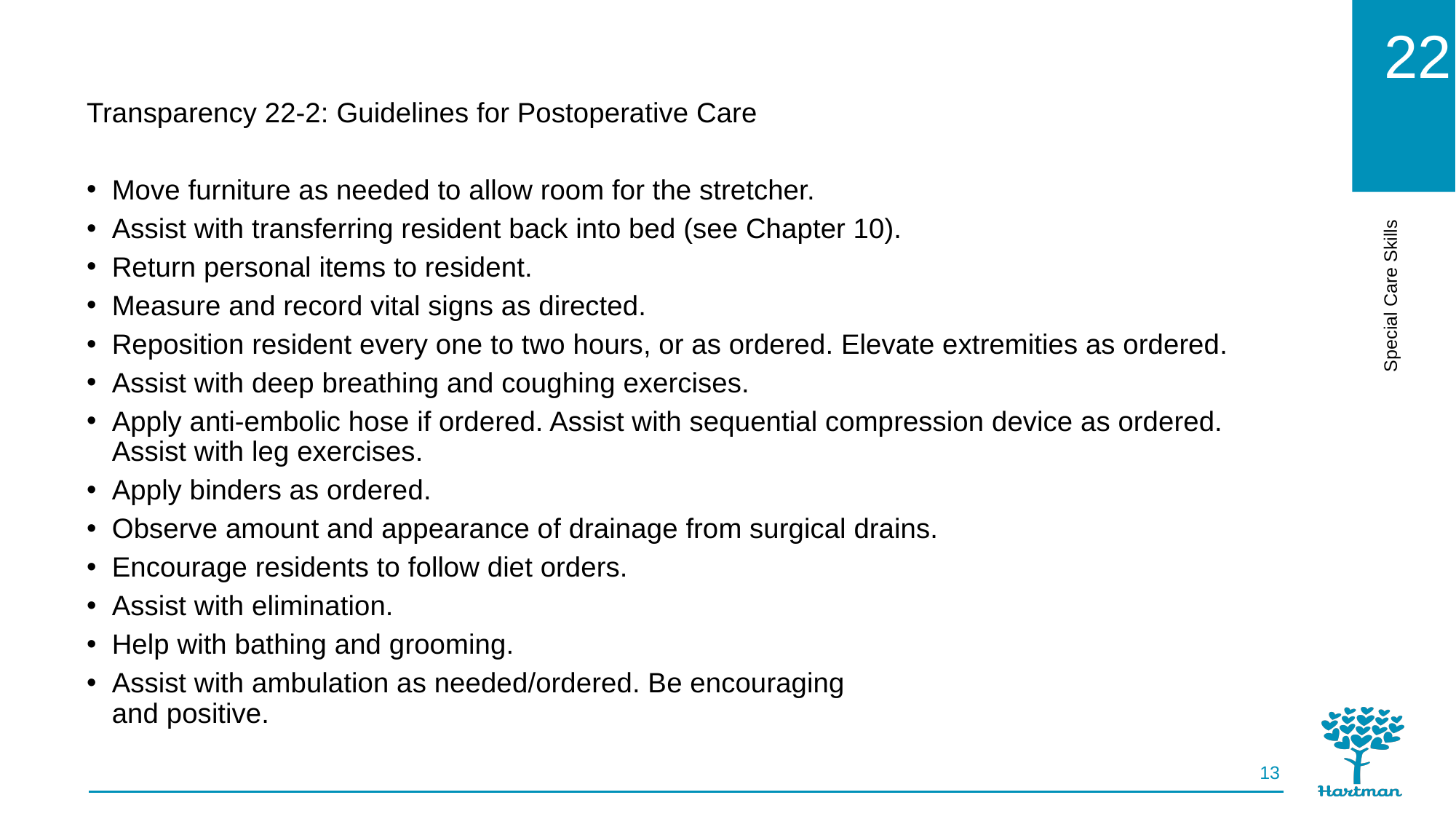

Transparency 22-2: Guidelines for Postoperative Care

Move furniture as needed to allow room for the stretcher.
Assist with transferring resident back into bed (see Chapter 10).
Return personal items to resident.
Measure and record vital signs as directed.
Reposition resident every one to two hours, or as ordered. Elevate extremities as ordered.
Assist with deep breathing and coughing exercises.
Apply anti-embolic hose if ordered. Assist with sequential compression device as ordered. Assist with leg exercises.
Apply binders as ordered.
Observe amount and appearance of drainage from surgical drains.
Encourage residents to follow diet orders.
Assist with elimination.
Help with bathing and grooming.
Assist with ambulation as needed/ordered. Be encouraging
and positive.

13